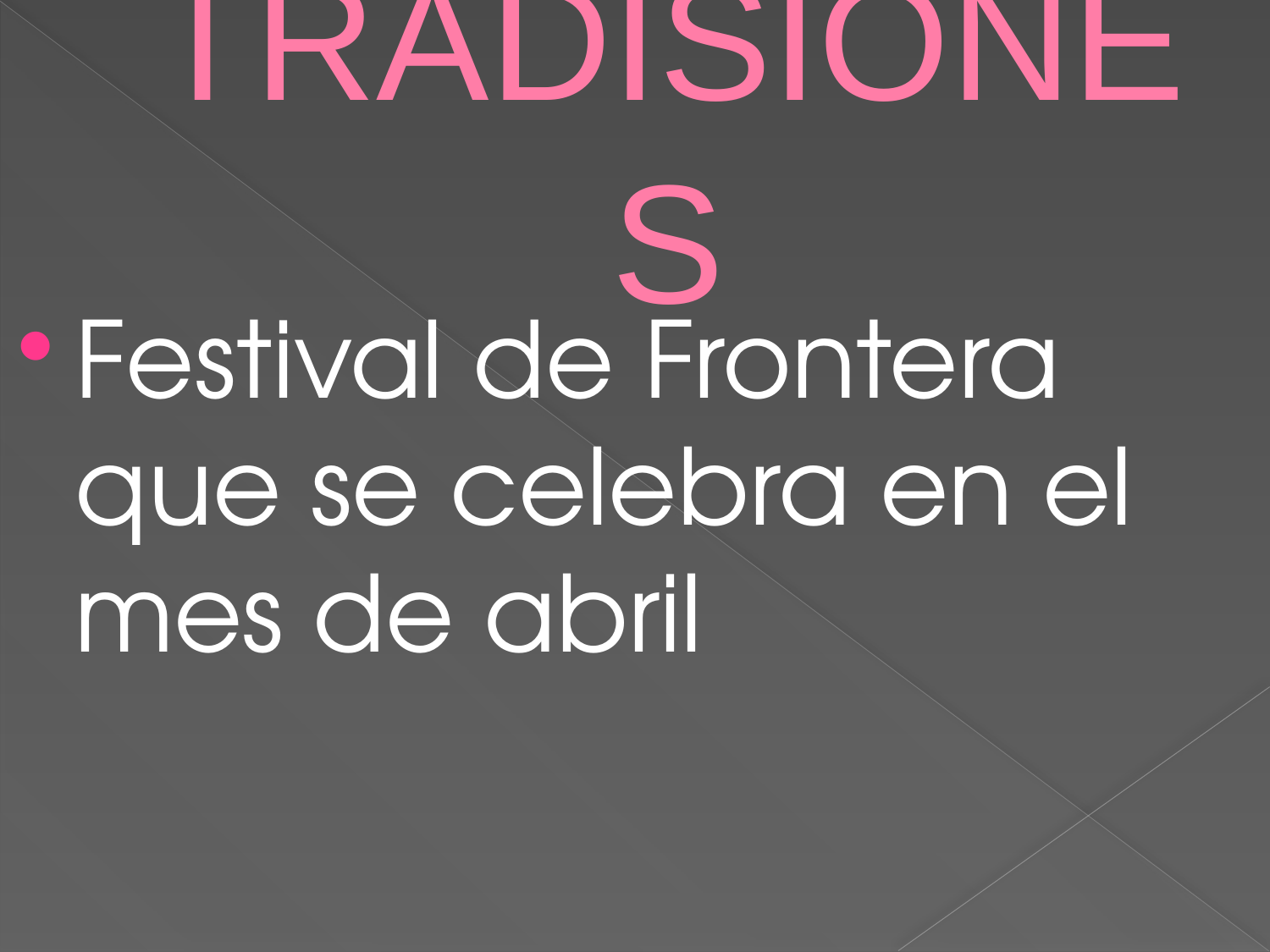

# TRADISIONES
Festival de Frontera que se celebra en el mes de abril